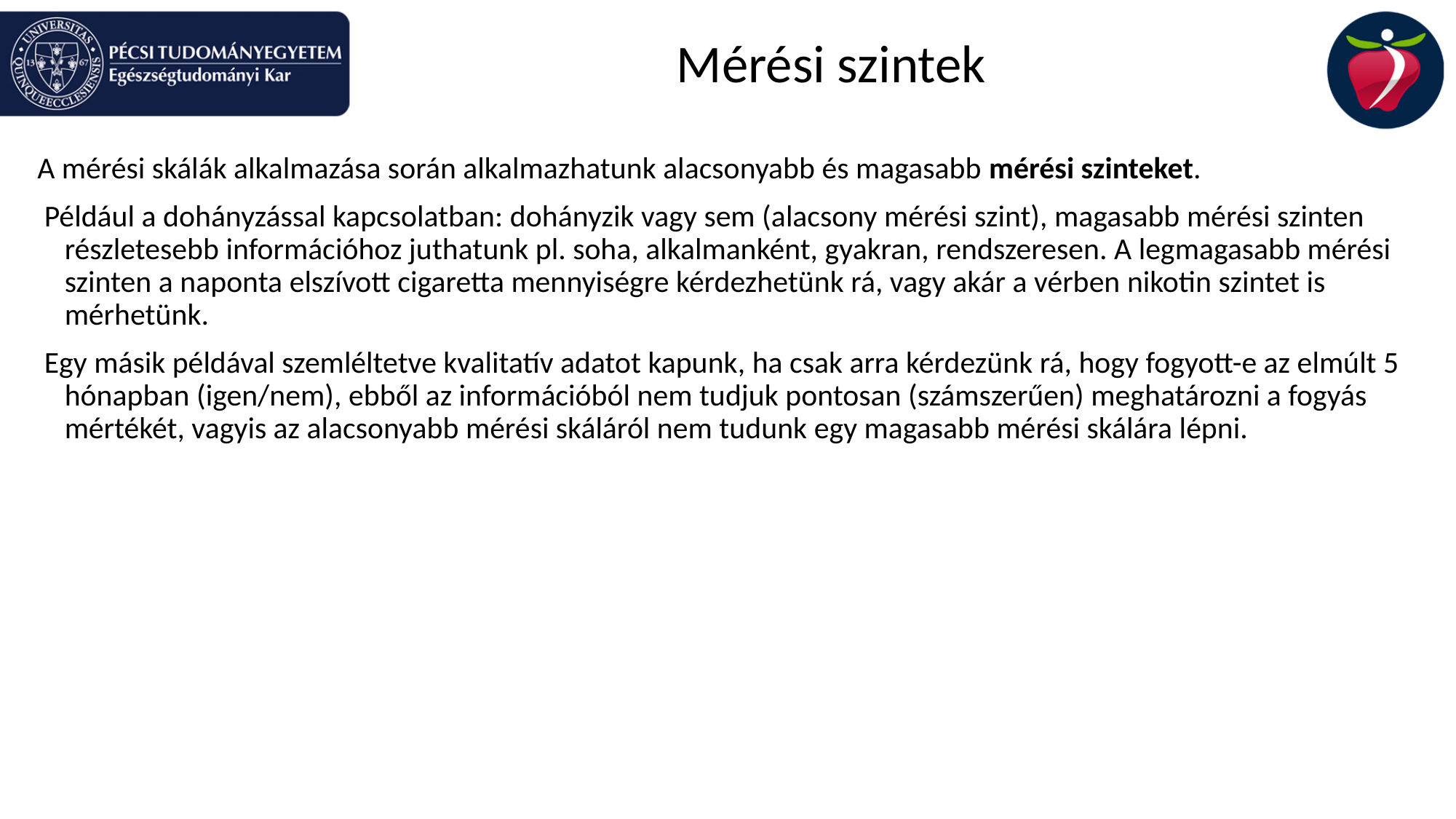

# Mérési szintek
A mérési skálák alkalmazása során alkalmazhatunk alacsonyabb és magasabb mérési szinteket.
 Például a dohányzással kapcsolatban: dohányzik vagy sem (alacsony mérési szint), magasabb mérési szinten részletesebb információhoz juthatunk pl. soha, alkalmanként, gyakran, rendszeresen. A legmagasabb mérési szinten a naponta elszívott cigaretta mennyiségre kérdezhetünk rá, vagy akár a vérben nikotin szintet is mérhetünk.
 Egy másik példával szemléltetve kvalitatív adatot kapunk, ha csak arra kérdezünk rá, hogy fogyott-e az elmúlt 5 hónapban (igen/nem), ebből az információból nem tudjuk pontosan (számszerűen) meghatározni a fogyás mértékét, vagyis az alacsonyabb mérési skáláról nem tudunk egy magasabb mérési skálára lépni.